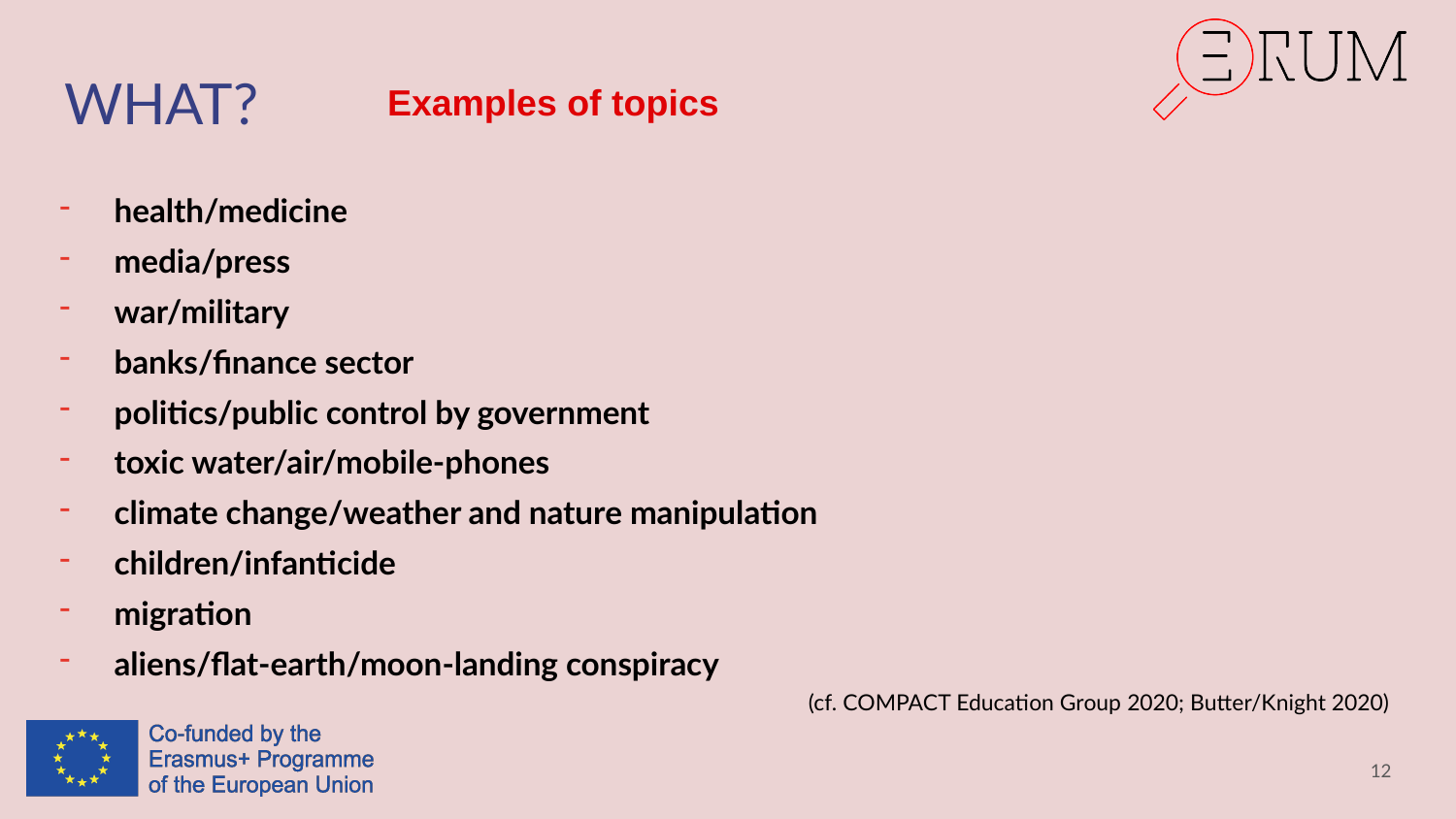

# WHAT?
Examples of topics
health/medicine
media/press
war/military
banks/finance sector
politics/public control by government
toxic water/air/mobile-phones
climate change/weather and nature manipulation
children/infanticide
migration
aliens/flat-earth/moon-landing conspiracy
(cf. COMPACT Education Group 2020; Butter/Knight 2020)
12